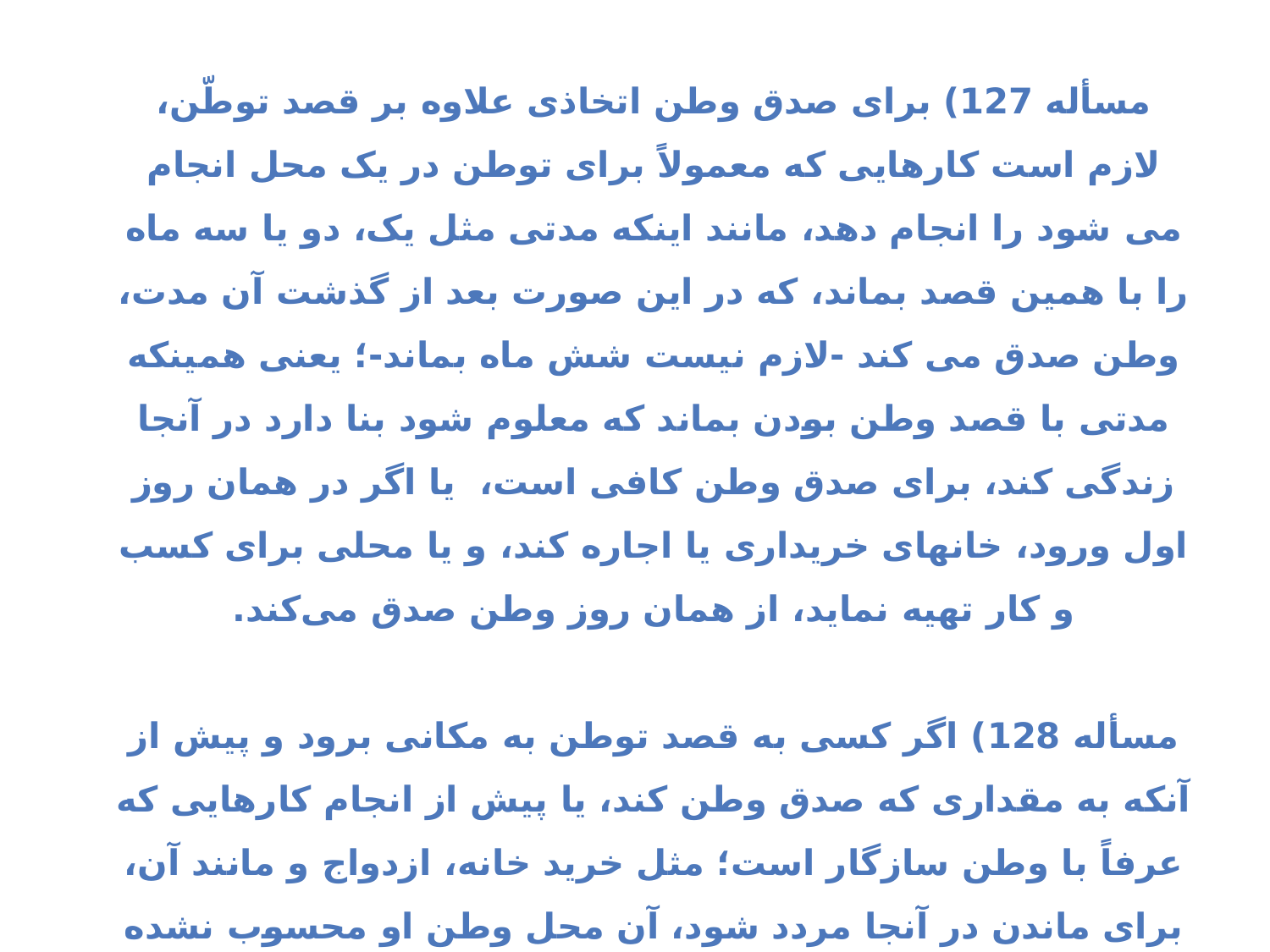

مسأله 127) برای صدق وطن اتخاذی علاوه بر قصد توطّن، لازم است کارهایی که معمولاً برای توطن در یک محل انجام می شود را انجام دهد، مانند اینکه مدتی مثل یک، دو یا سه ماه را با همین قصد بماند، که در این صورت بعد از گذشت آن مدت، وطن صدق می کند -لازم نیست شش ماه بماند-؛ یعنی همینکه مدتی با قصد وطن بودن بماند که معلوم شود بنا دارد در آنجا زندگی کند، برای صدق وطن کافی است،  یا اگر در همان روز اول ورود، خانهای خریداری یا اجاره کند، و یا محلی برای کسب و کار تهیه نماید، از همان روز وطن صدق می‌کند.

مسأله 128) اگر کسی به قصد توطن به مکانی برود و پیش از آنکه به مقداری که صدق وطن کند، یا پیش از انجام کارهایی که عرفاً با وطن سازگار است؛ مثل خرید خانه، ازدواج و مانند آن، برای ماندن در آنجا مردد شود، آن محل وطن او محسوب نشده و در صورتی که قصد ماندن ده روزرا نداشته باشد، نمازش قصر است.